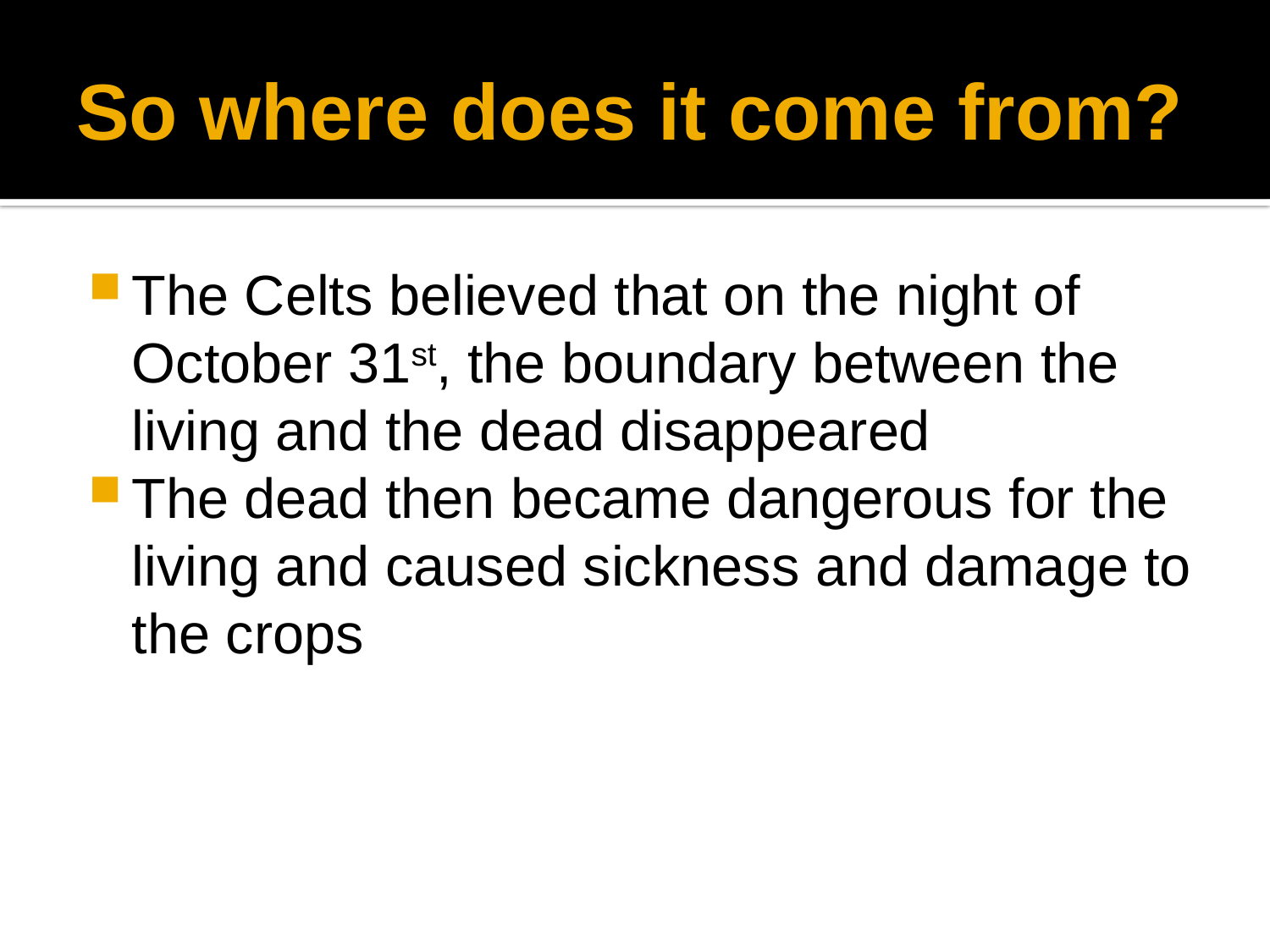

# So where does it come from?
The Celts believed that on the night of October 31st, the boundary between the living and the dead disappeared
The dead then became dangerous for the living and caused sickness and damage to the crops